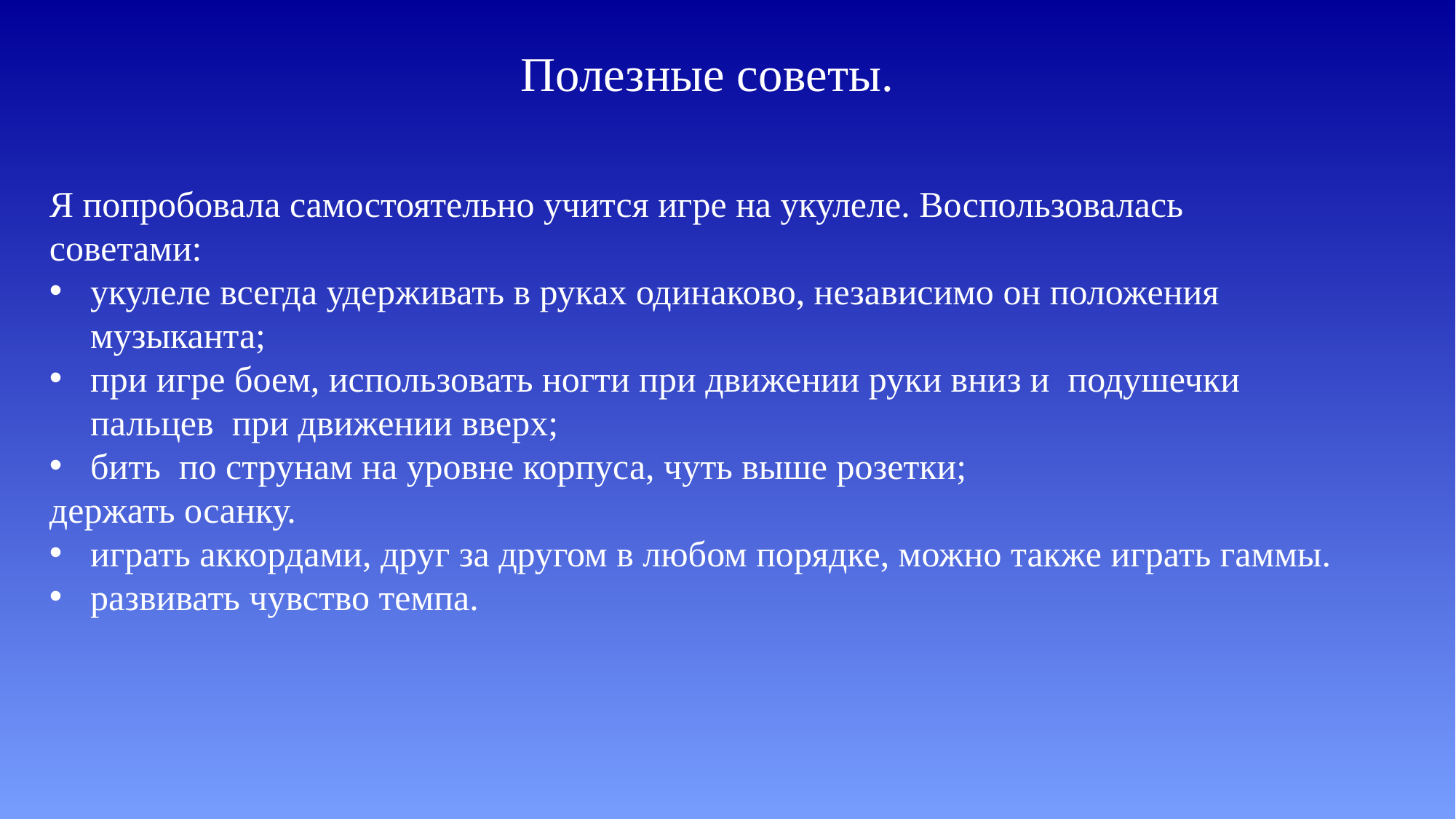

Полезные советы.
Я попробовала самостоятельно учится игре на укулеле. Воспользовалась советами:
укулеле всегда удерживать в руках одинаково, независимо он положения музыканта;
при игре боем, использовать ногти при движении руки вниз и  подушечки пальцев  при движении вверх;
бить  по струнам на уровне корпуса, чуть выше розетки;
держать осанку.
играть аккордами, друг за другом в любом порядке, можно также играть гаммы.
развивать чувство темпа.